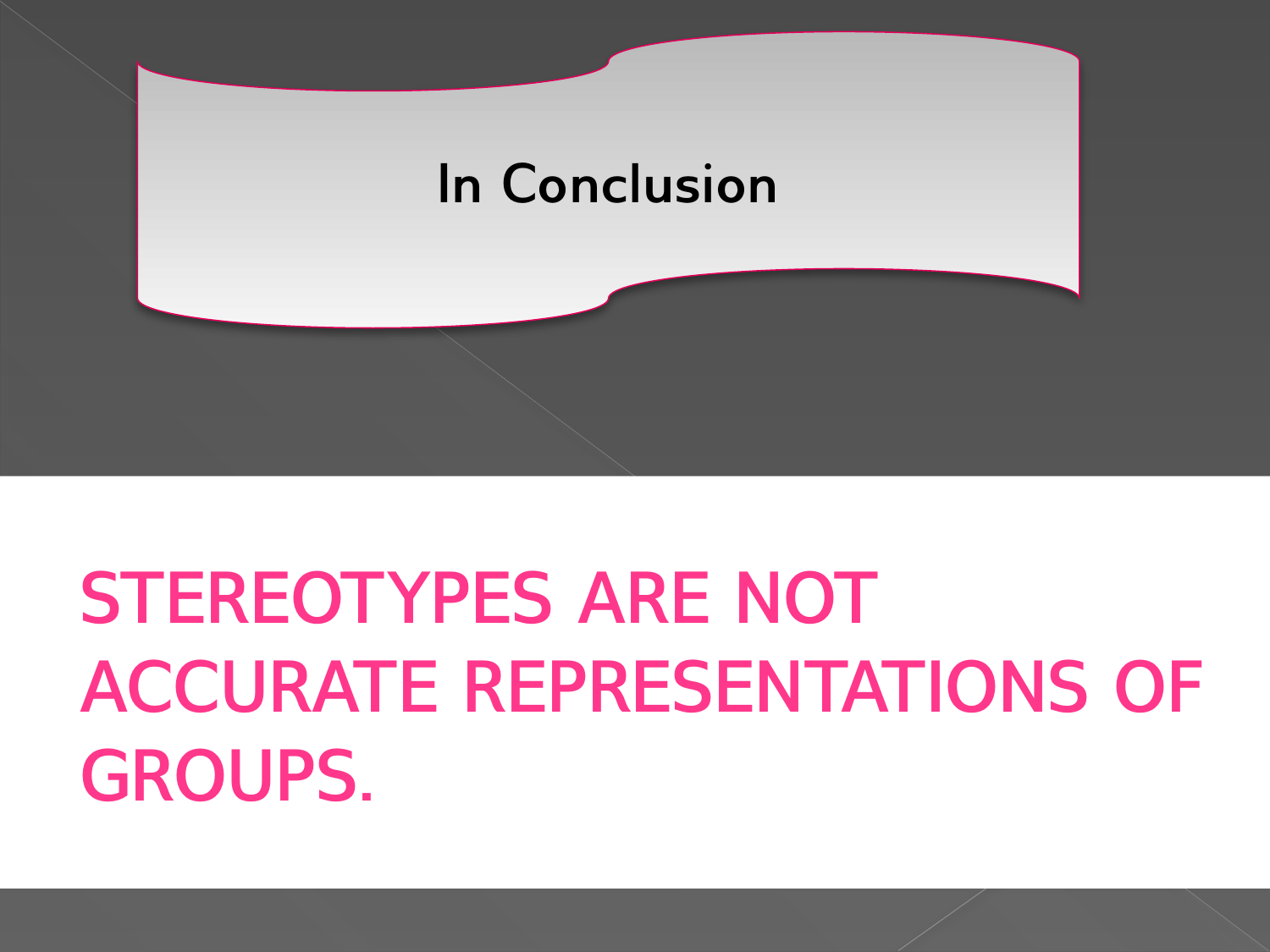

In Conclusion
# Stereotypes are not accurate representations of groups.